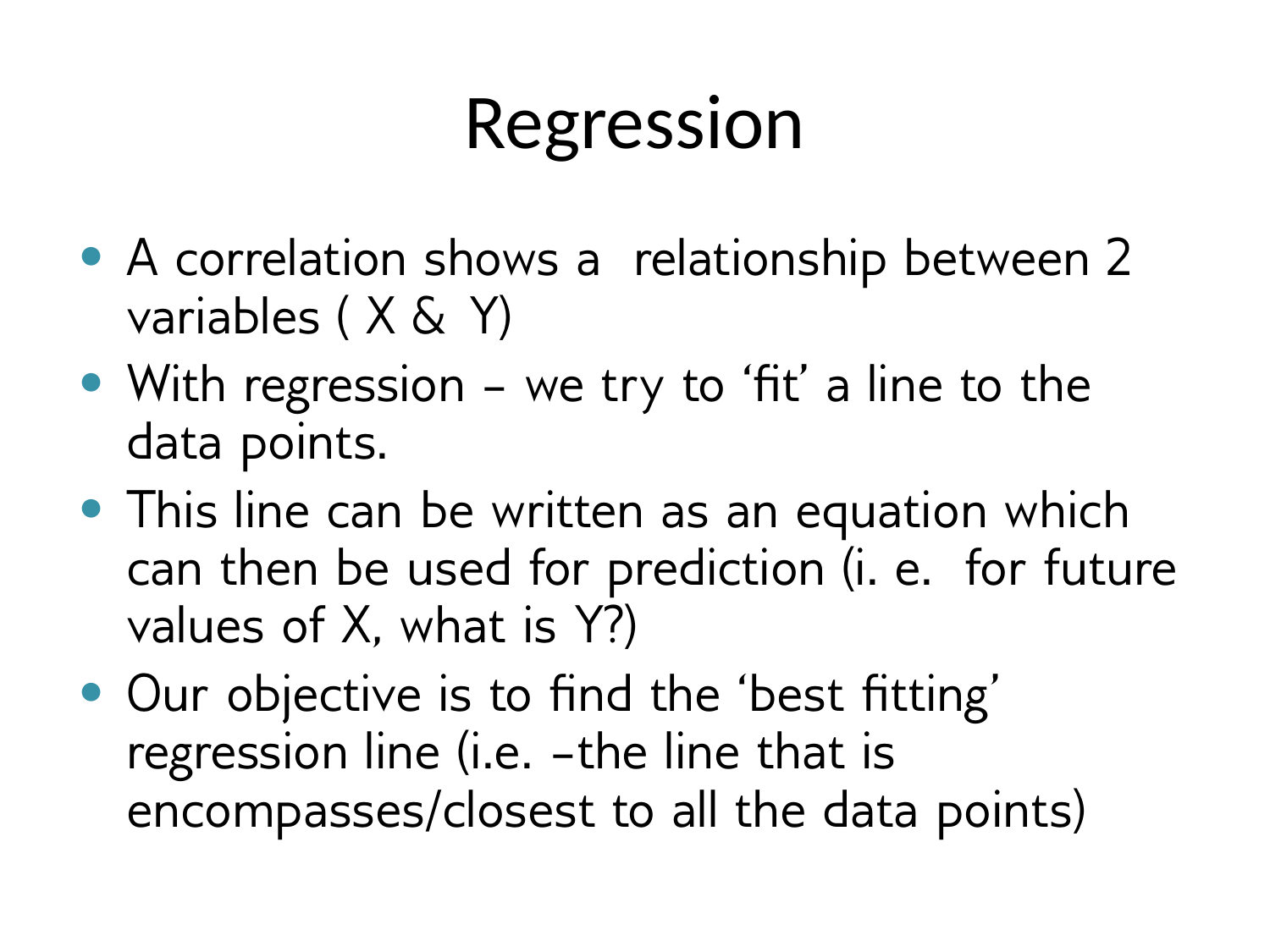

# Regression
A correlation shows a  relationship between 2 variables ( X &  Y)
With regression – we try to ‘fit’ a line to the data points.
This line can be written as an equation which can then be used for prediction (i. e.  for future values of X, what is Y?)
Our objective is to find the ‘best fitting’  regression line (i.e. –the line that is  encompasses/closest to all the data points)